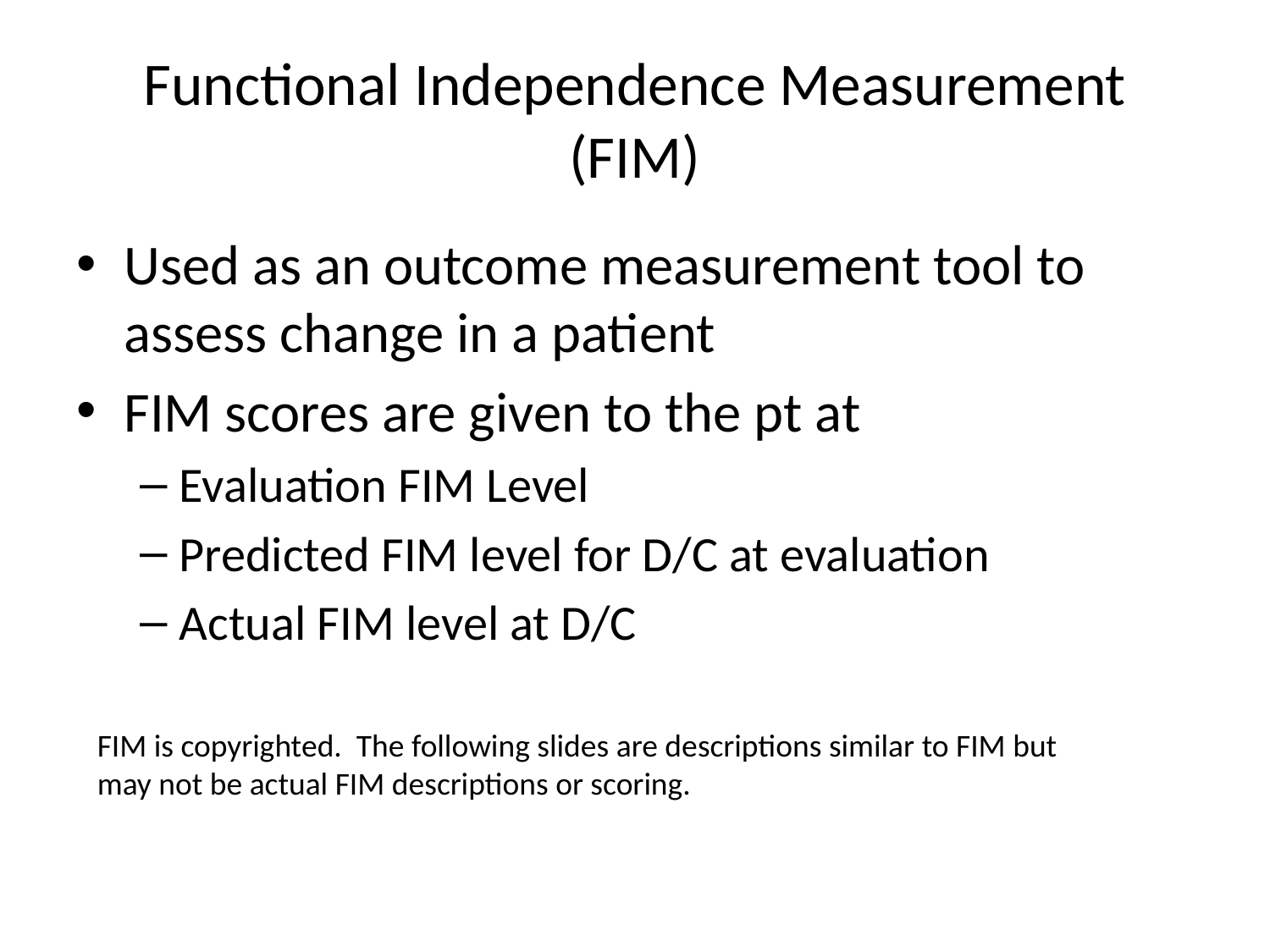

# Functional Independence Measurement (FIM)
Used as an outcome measurement tool to assess change in a patient
FIM scores are given to the pt at
Evaluation FIM Level
Predicted FIM level for D/C at evaluation
Actual FIM level at D/C
FIM is copyrighted.  The following slides are descriptions similar to FIM but may not be actual FIM descriptions or scoring.